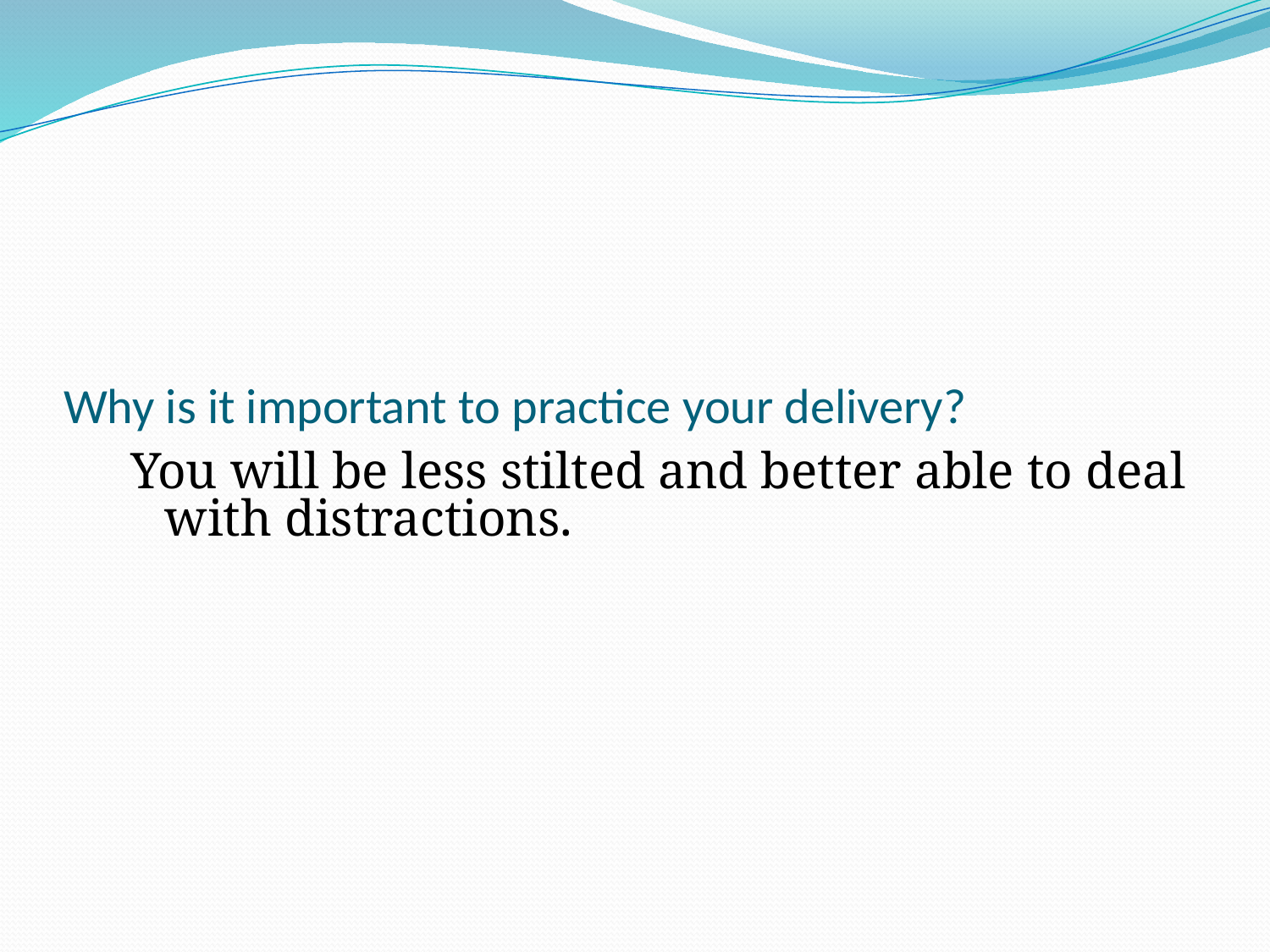

# Why is it important to practice your delivery?
You will be less stilted and better able to deal with distractions.